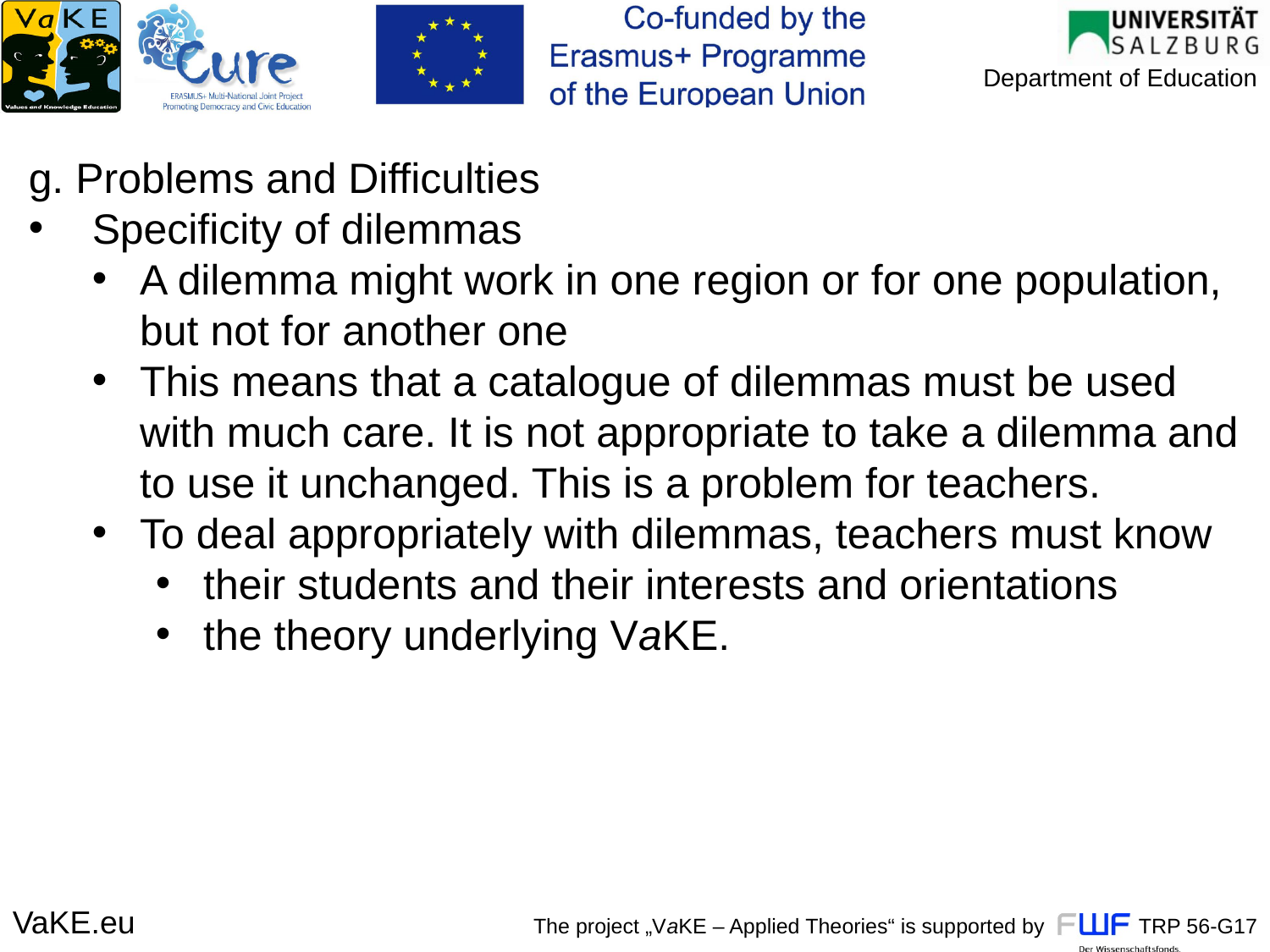

g. Problems and Difficulties
Specificity of dilemmas
A dilemma might work in one region or for one population, but not for another one
This means that a catalogue of dilemmas must be used with much care. It is not appropriate to take a dilemma and to use it unchanged. This is a problem for teachers.
To deal appropriately with dilemmas, teachers must know
their students and their interests and orientations
the theory underlying VaKE.